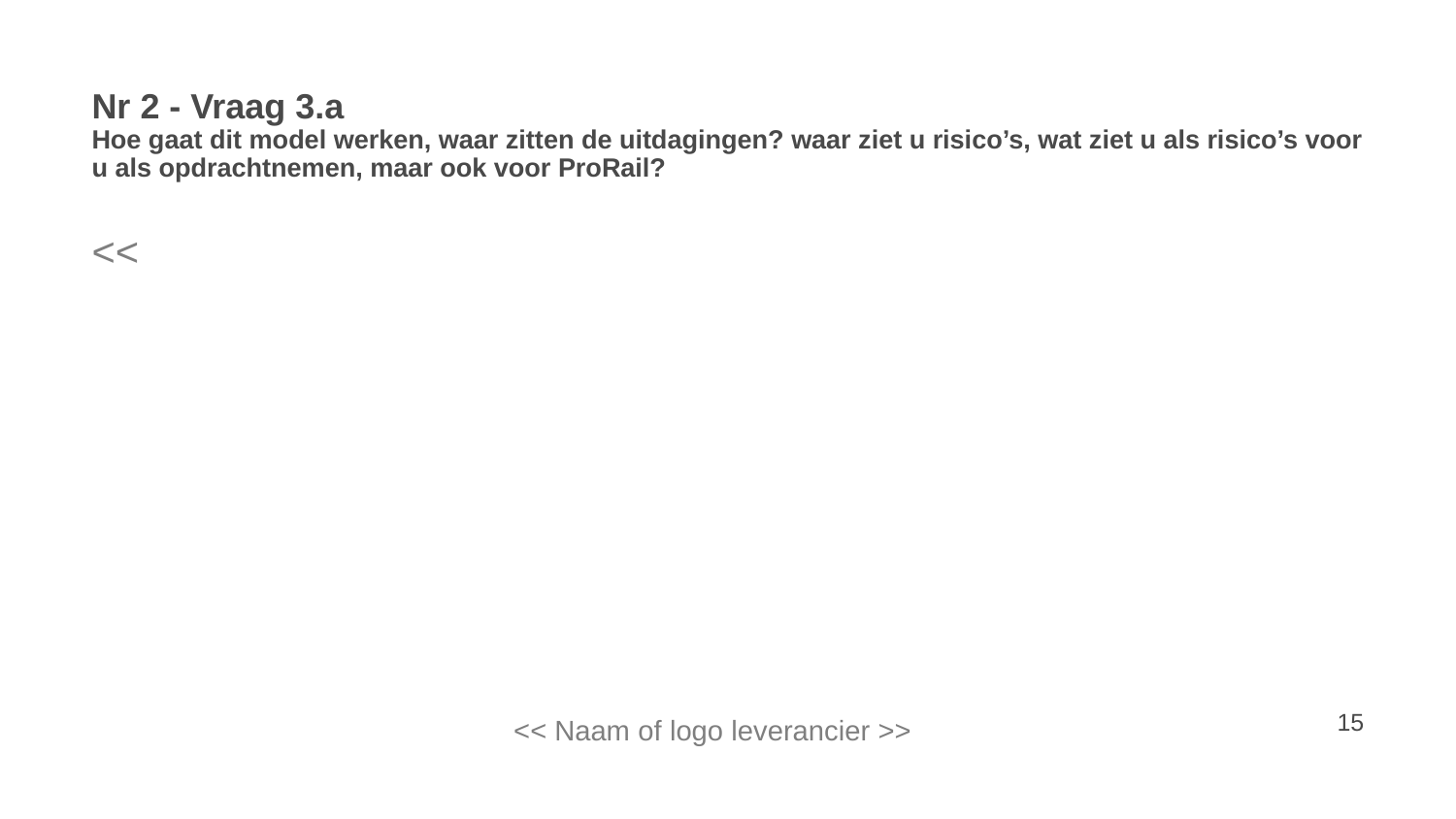

# Nr 2 - Vraag 3.a Hoe gaat dit model werken, waar zitten de uitdagingen? waar ziet u risico’s, wat ziet u als risico’s voor u als opdrachtnemen, maar ook voor ProRail?
<<
<< Naam of logo leverancier >>